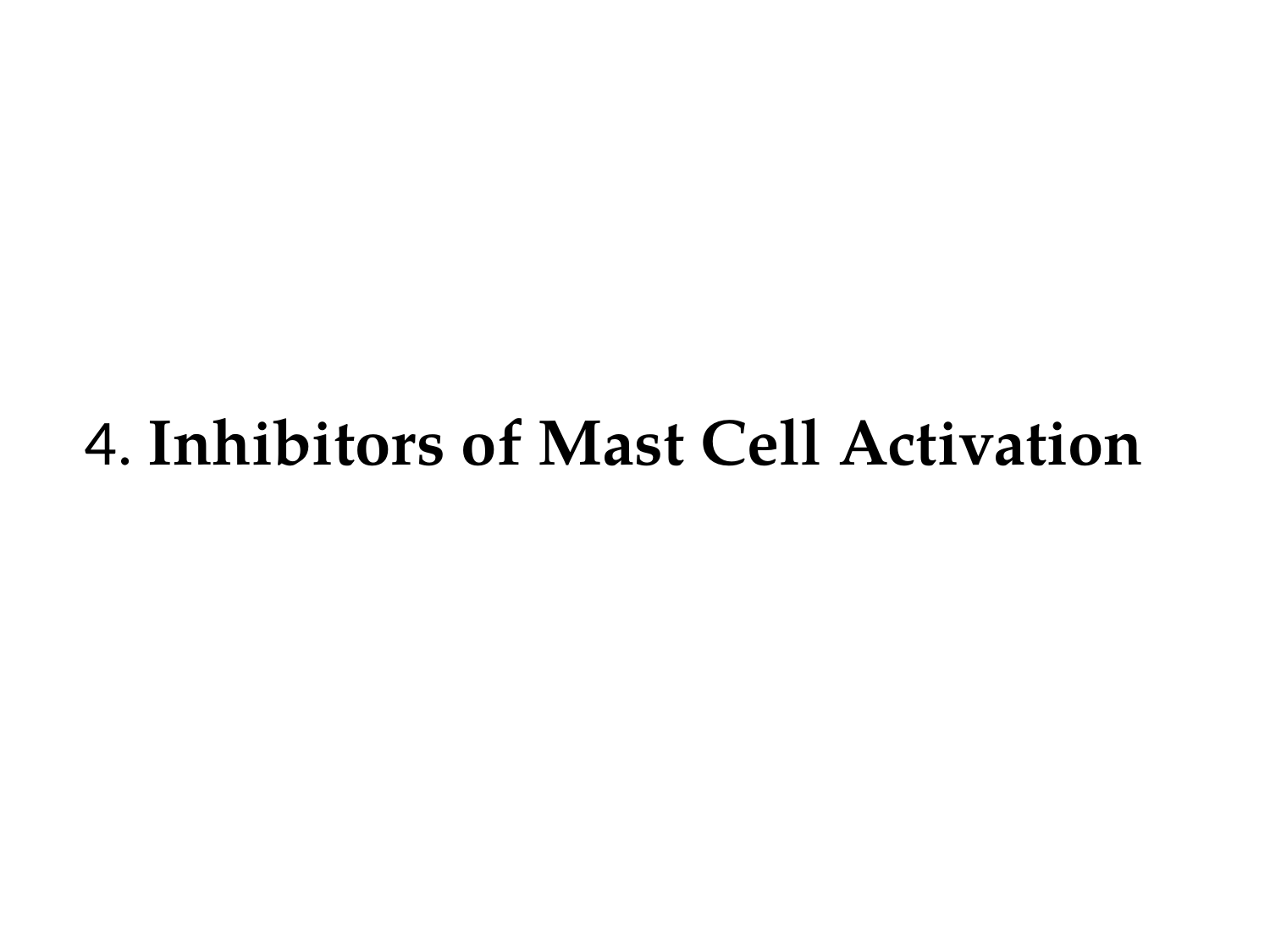

# 4. Inhibitors of Mast Cell Activation